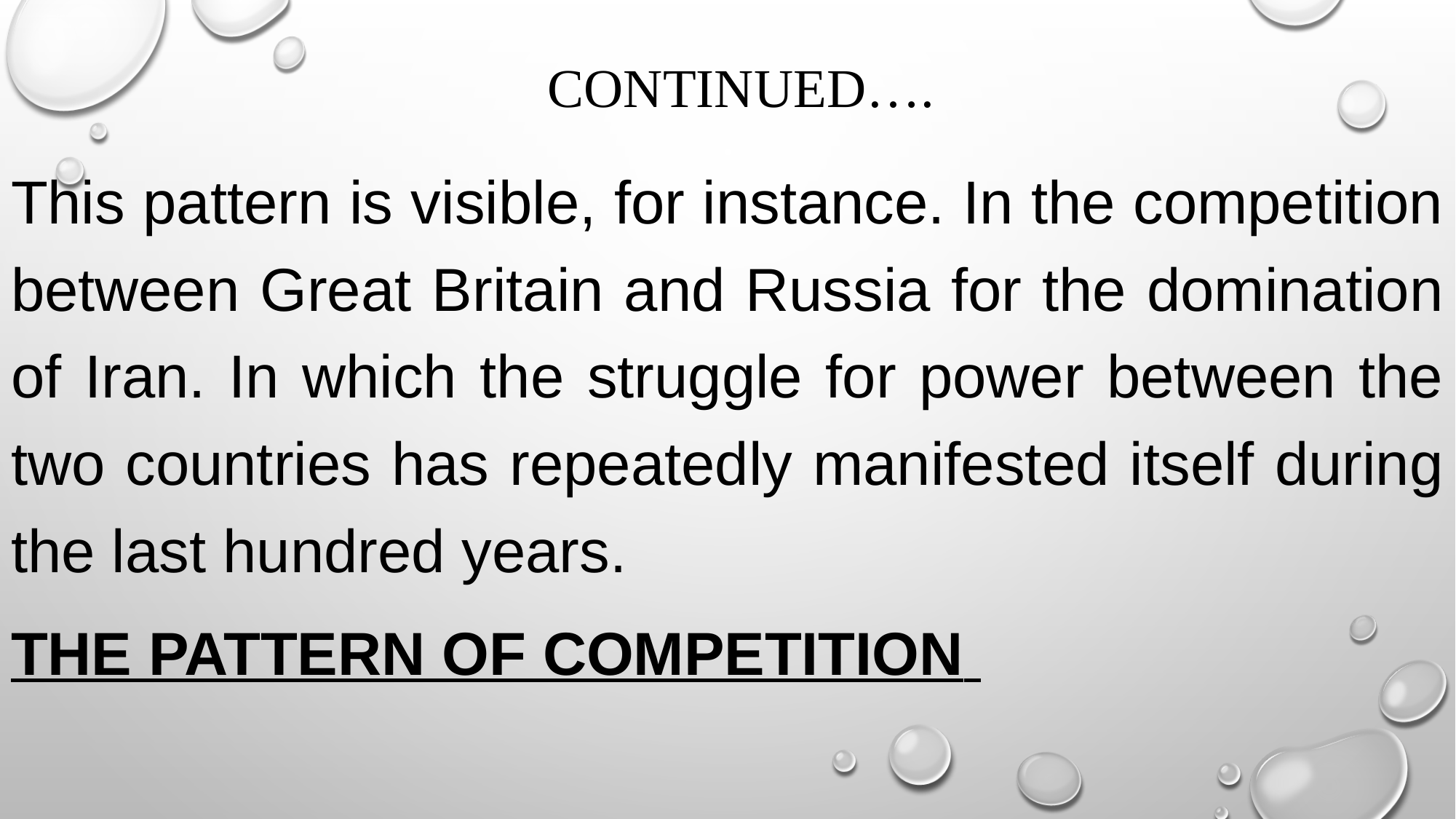

# continued….
This pattern is visible, for instance. In the competition between Great Britain and Russia for the domination of Iran. In which the struggle for power between the two countries has repeatedly manifested itself during the last hundred years.
The Pattern of Competition